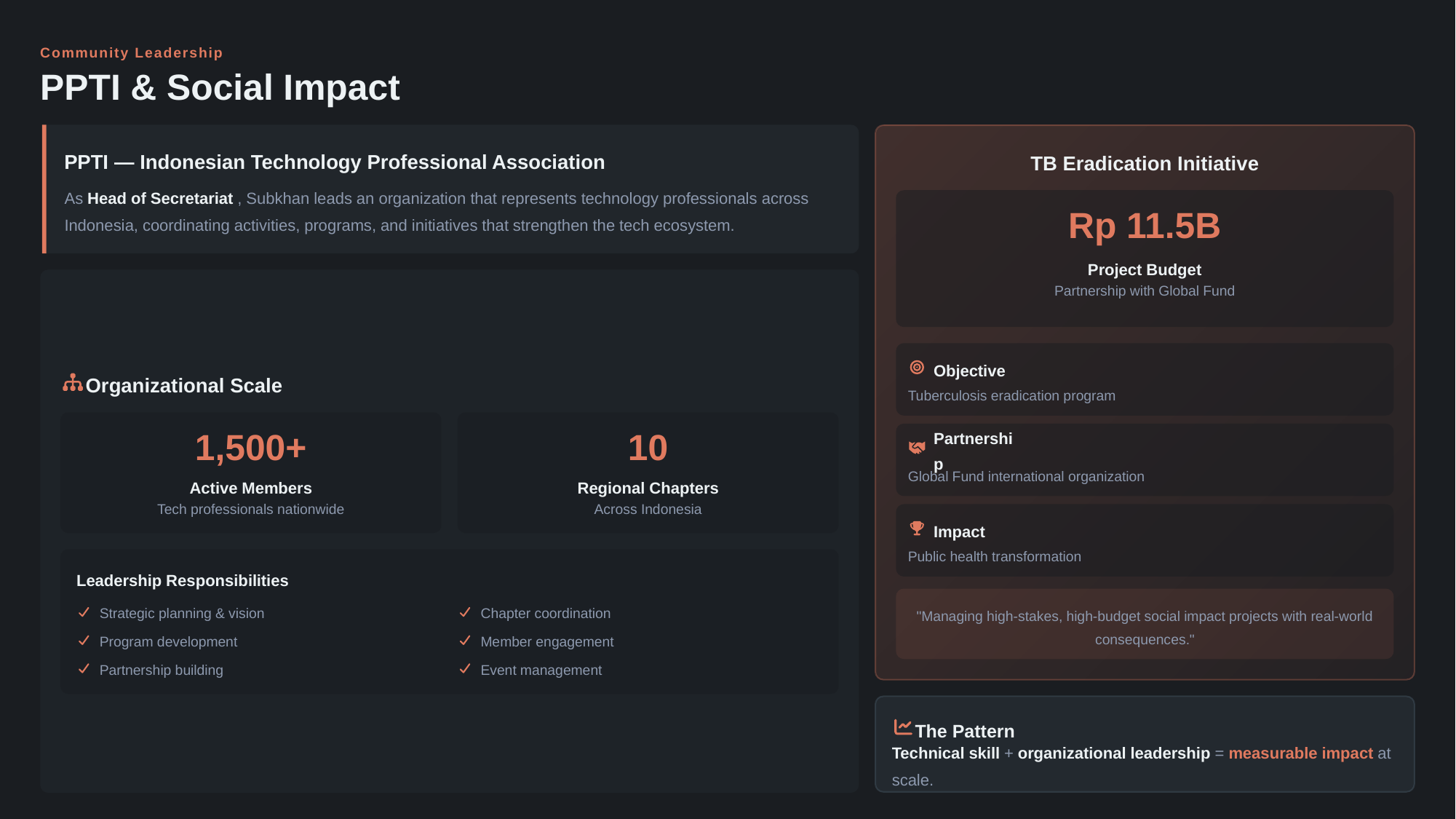

Community Leadership
PPTI & Social Impact

PPTI — Indonesian Technology Professional Association
TB Eradication Initiative
As Head of Secretariat , Subkhan leads an organization that represents technology professionals across Indonesia, coordinating activities, programs, and initiatives that strengthen the tech ecosystem.

Rp 11.5B
Project Budget

Partnership with Global Fund

Objective

Organizational Scale

Tuberculosis eradication program

1,500+
10
Partnership

Global Fund international organization
Active Members
Regional Chapters
Tech professionals nationwide
Across Indonesia

Impact

Public health transformation

Leadership Responsibilities

"Managing high-stakes, high-budget social impact projects with real-world consequences."
Strategic planning & vision
Chapter coordination

Program development
Member engagement

Partnership building
Event management

The Pattern

Technical skill + organizational leadership = measurable impact at scale.